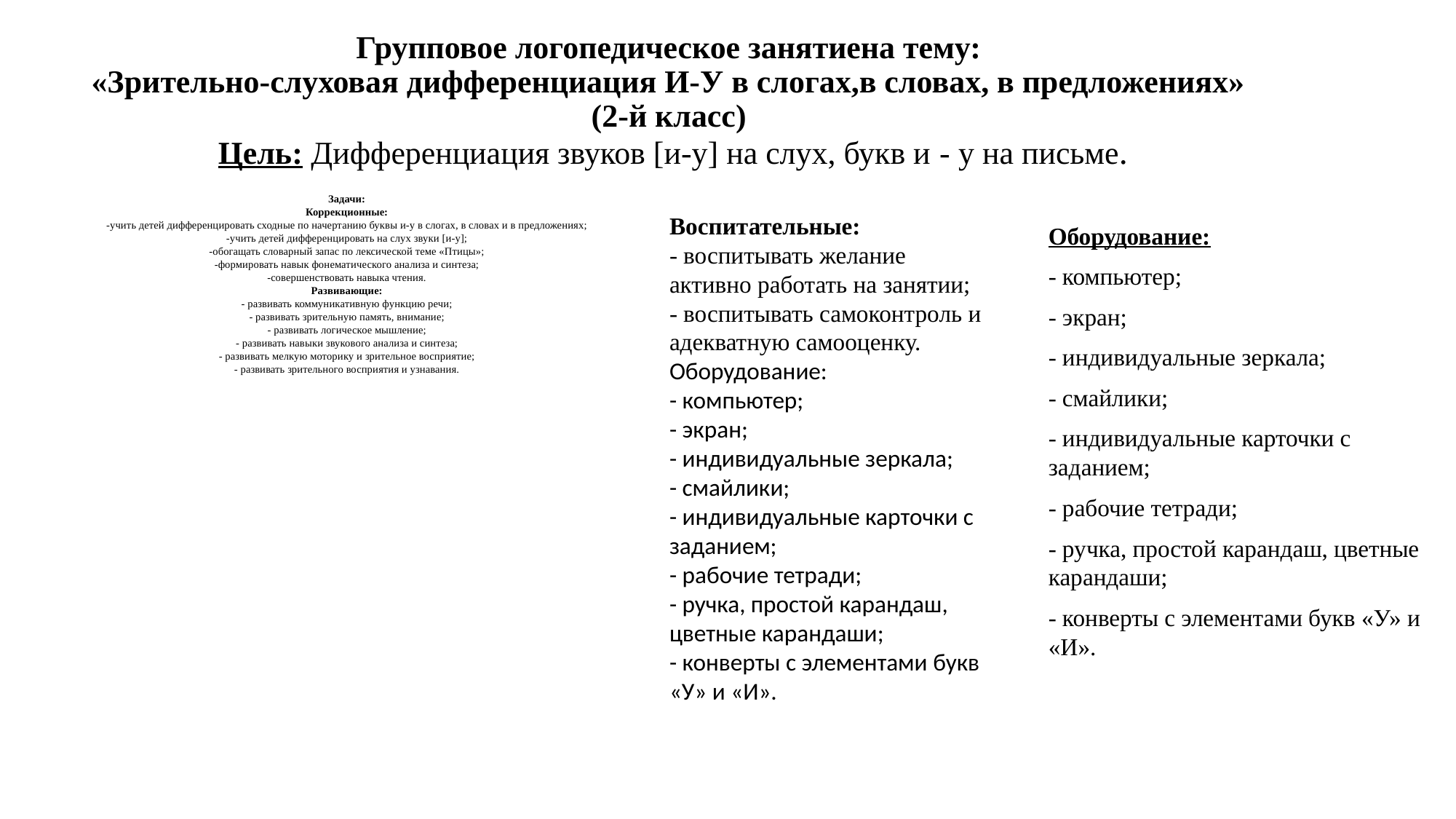

# Групповое логопедическое занятиена тему: «Зрительно-слуховая дифференциация И-У в слогах,в словах, в предложениях» (2-й класс)  Цель: Дифференциация звуков [и-у] на слух, букв и - у на письме.
Задачи:
Коррекционные:
-учить детей дифференцировать сходные по начертанию буквы и-у в слогах, в словах и в предложениях;
-учить детей дифференцировать на слух звуки [и-у];
-обогащать словарный запас по лексической теме «Птицы»;
-формировать навык фонематического анализа и синтеза;
-совершенствовать навыка чтения.
Развивающие:
- развивать коммуникативную функцию речи;
- развивать зрительную память, внимание;
- развивать логическое мышление;
- развивать навыки звукового анализа и синтеза;
- развивать мелкую моторику и зрительное восприятие;
- развивать зрительного восприятия и узнавания.

Воспитательные:
- воспитывать желание активно работать на занятии;
- воспитывать самоконтроль и адекватную самооценку.
Оборудование:
- компьютер;
- экран;
- индивидуальные зеркала;
- смайлики;
- индивидуальные карточки с заданием;
- рабочие тетради;
- ручка, простой карандаш, цветные карандаши;
- конверты с элементами букв «У» и «И».
Оборудование:
- компьютер;
- экран;
- индивидуальные зеркала;
- смайлики;
- индивидуальные карточки с заданием;
- рабочие тетради;
- ручка, простой карандаш, цветные карандаши;
- конверты с элементами букв «У» и «И».